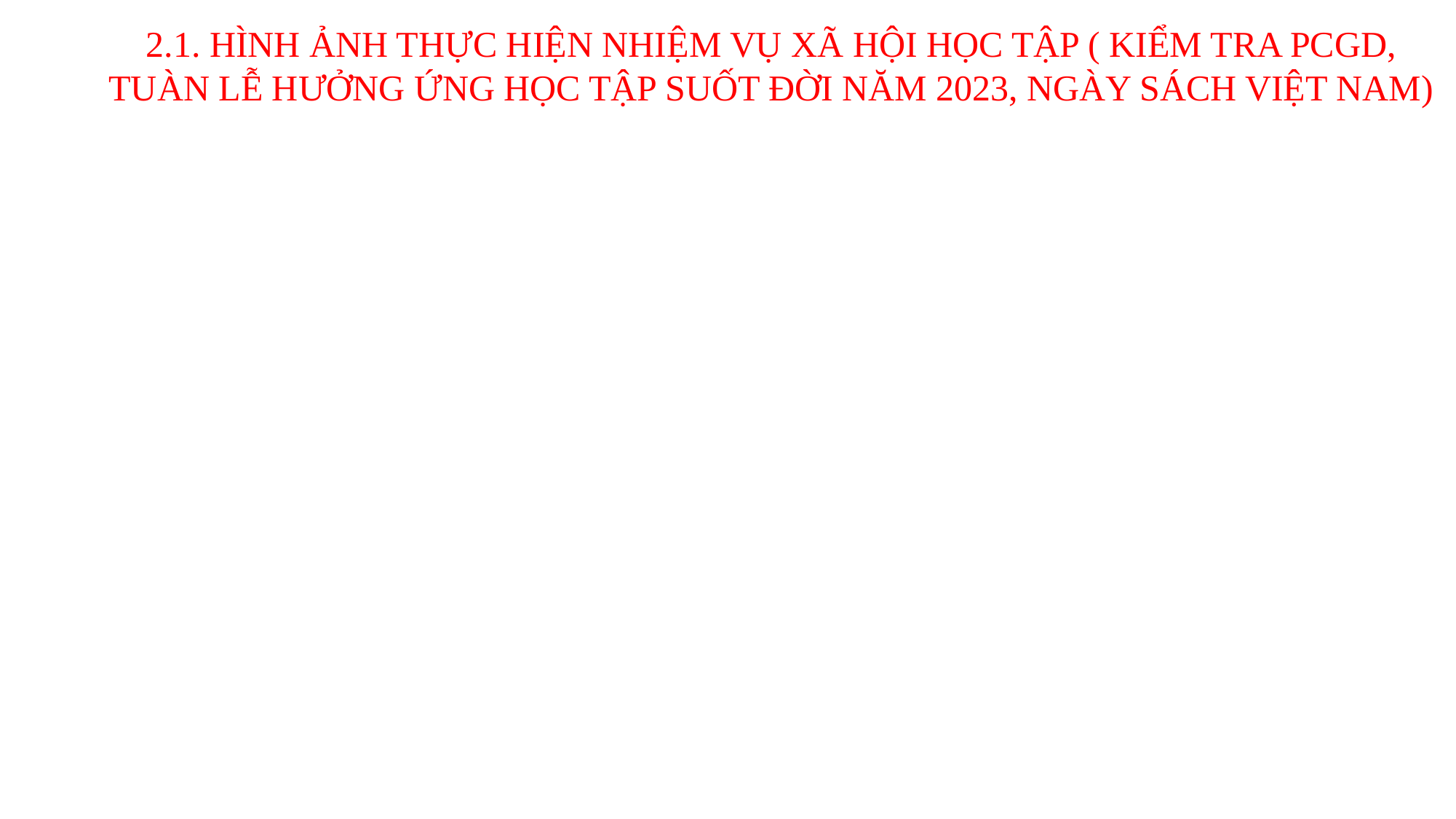

2.1. HÌNH ẢNH THỰC HIỆN NHIỆM VỤ XÃ HỘI HỌC TẬP ( KIỂM TRA PCGD, TUÀN LỄ HƯỞNG ỨNG HỌC TẬP SUỐT ĐỜI NĂM 2023, NGÀY SÁCH VIỆT NAM)